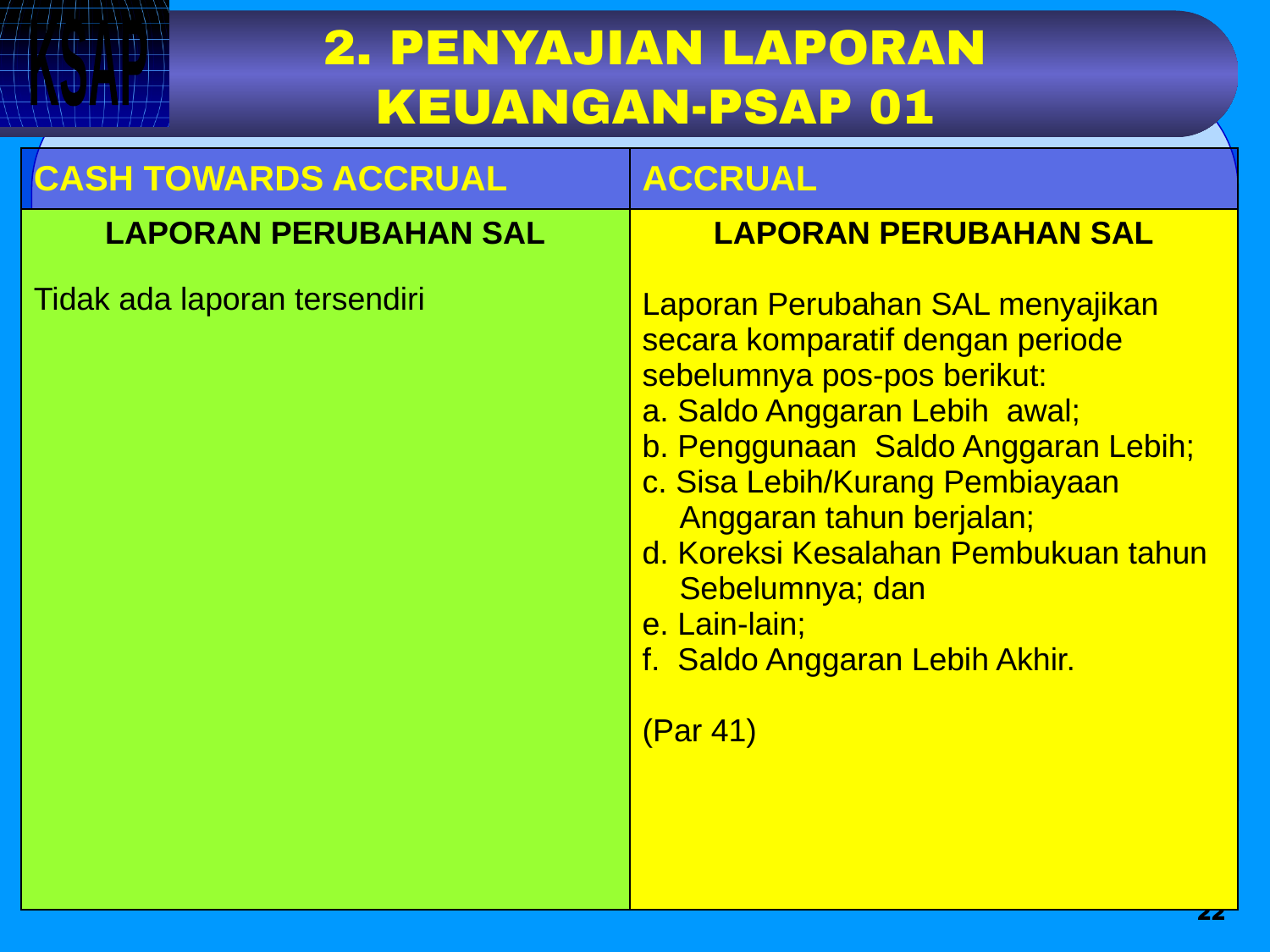

# 2. PENYAJIAN LAPORAN KEUANGAN-PSAP 01
| CASH TOWARDS ACCRUAL | ACCRUAL |
| --- | --- |
| LAPORAN PERUBAHAN SAL Tidak ada laporan tersendiri | LAPORAN PERUBAHAN SAL Laporan Perubahan SAL menyajikan secara komparatif dengan periode sebelumnya pos-pos berikut: a. Saldo Anggaran Lebih awal; b. Penggunaan Saldo Anggaran Lebih; c. Sisa Lebih/Kurang Pembiayaan Anggaran tahun berjalan; d. Koreksi Kesalahan Pembukuan tahun Sebelumnya; dan e. Lain-lain; f. Saldo Anggaran Lebih Akhir. (Par 41) |
22